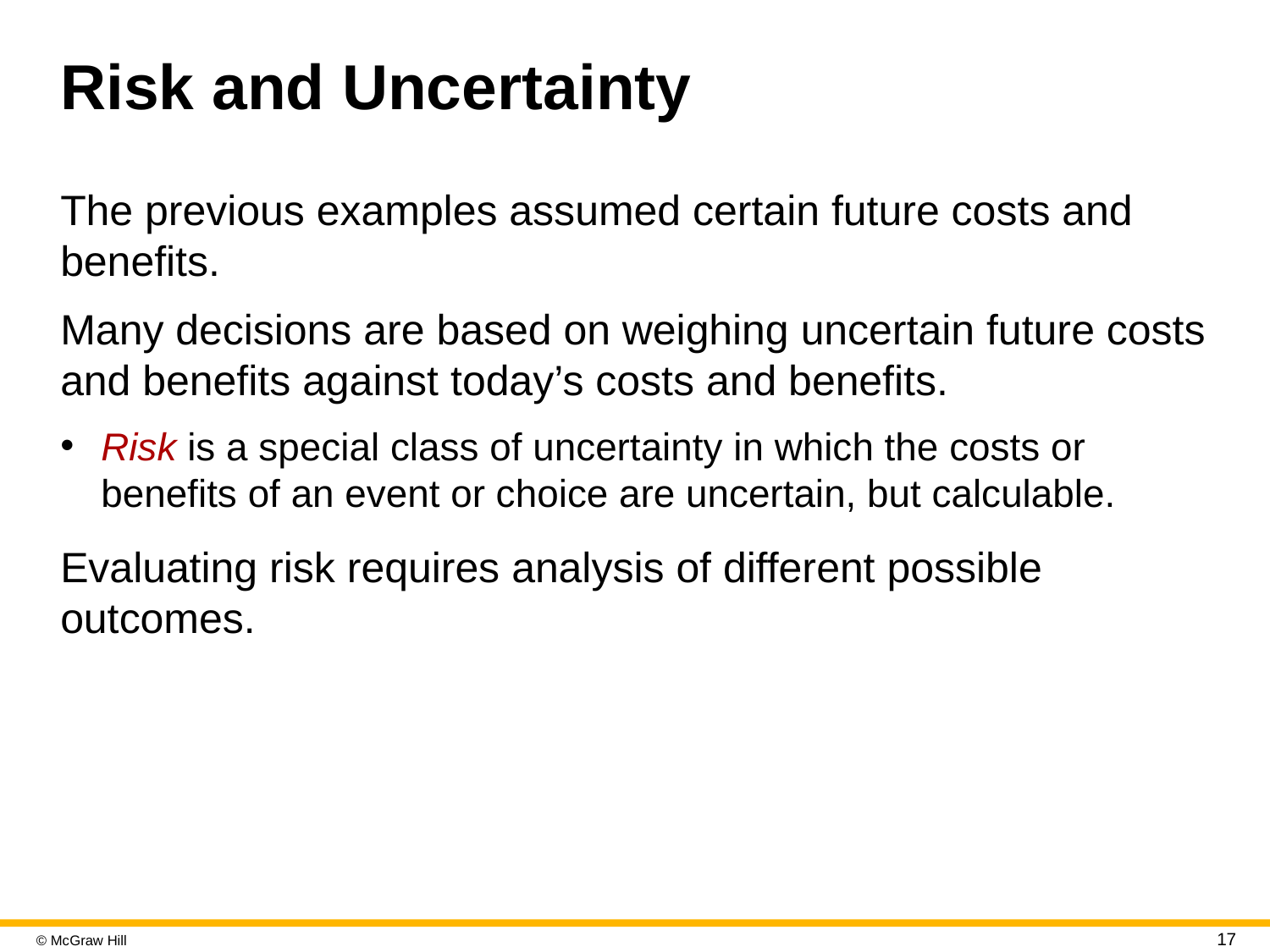

# Risk and Uncertainty
The previous examples assumed certain future costs and benefits.
Many decisions are based on weighing uncertain future costs and benefits against today’s costs and benefits.
Risk is a special class of uncertainty in which the costs or benefits of an event or choice are uncertain, but calculable.
Evaluating risk requires analysis of different possible outcomes.